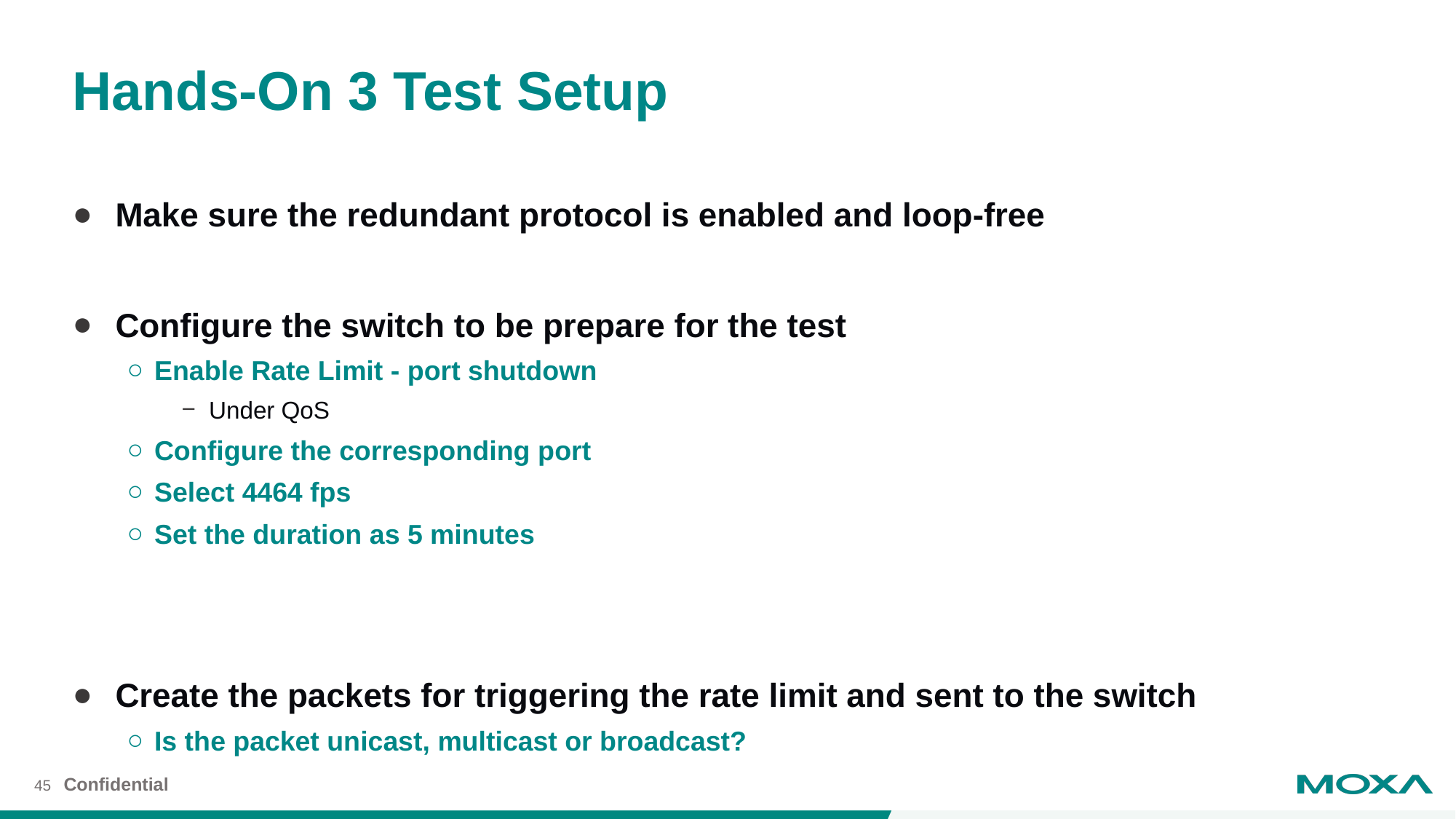

# Hands-On 3 Test Setup
Make sure the redundant protocol is enabled and loop-free

Configure the switch to be prepare for the test
Enable Rate Limit - port shutdown
Under QoS
Configure the corresponding port
Select 4464 fps
Set the duration as 5 minutes

Create the packets for triggering the rate limit and sent to the switch
Is the packet unicast, multicast or broadcast?